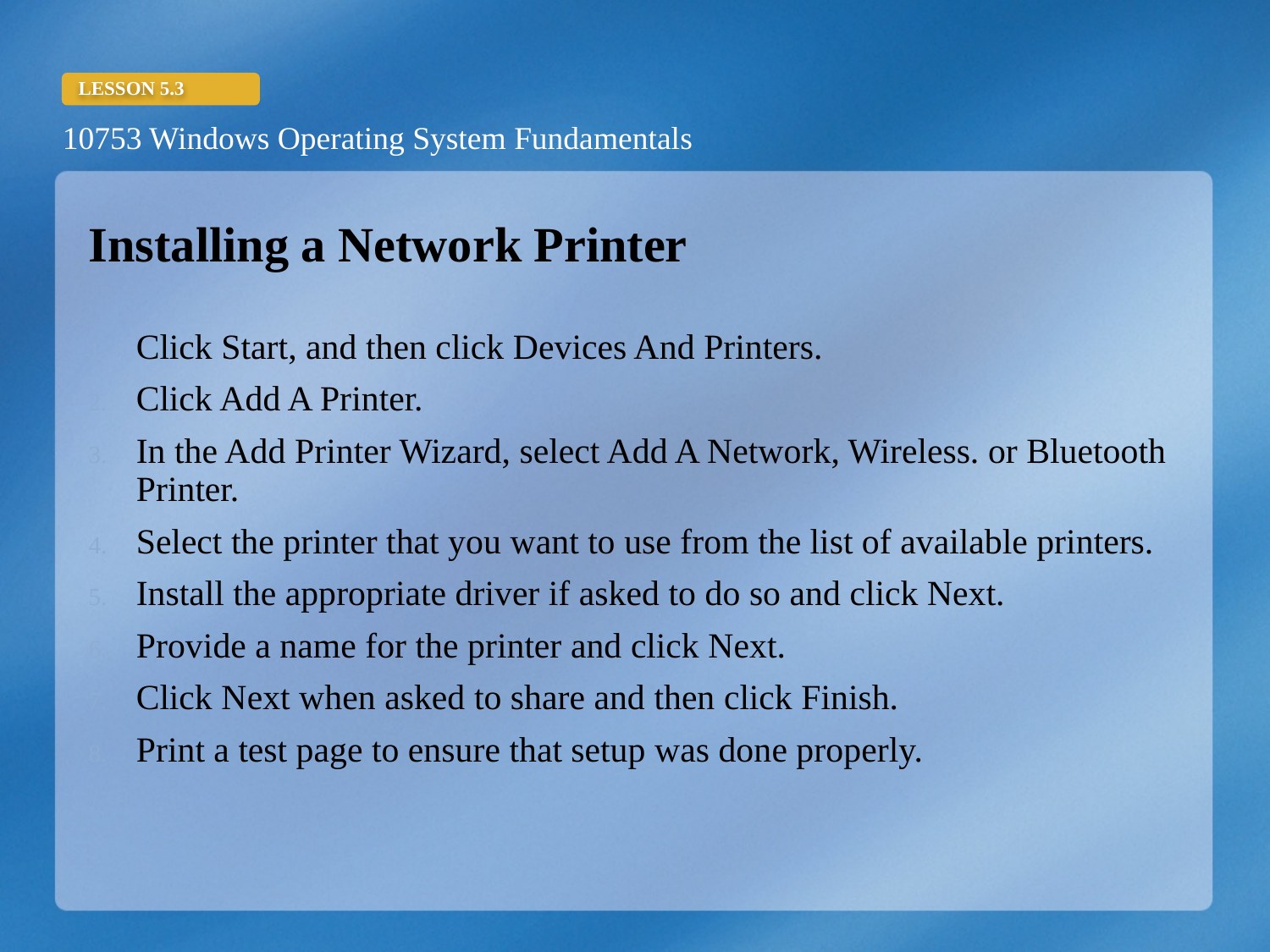

Installing a Network Printer

Click Start, and then click Devices And Printers.
Click Add A Printer.
In the Add Printer Wizard, select Add A Network, Wireless. or Bluetooth Printer.
Select the printer that you want to use from the list of available printers.
Install the appropriate driver if asked to do so and click Next.
Provide a name for the printer and click Next.
Click Next when asked to share and then click Finish.
Print a test page to ensure that setup was done properly.